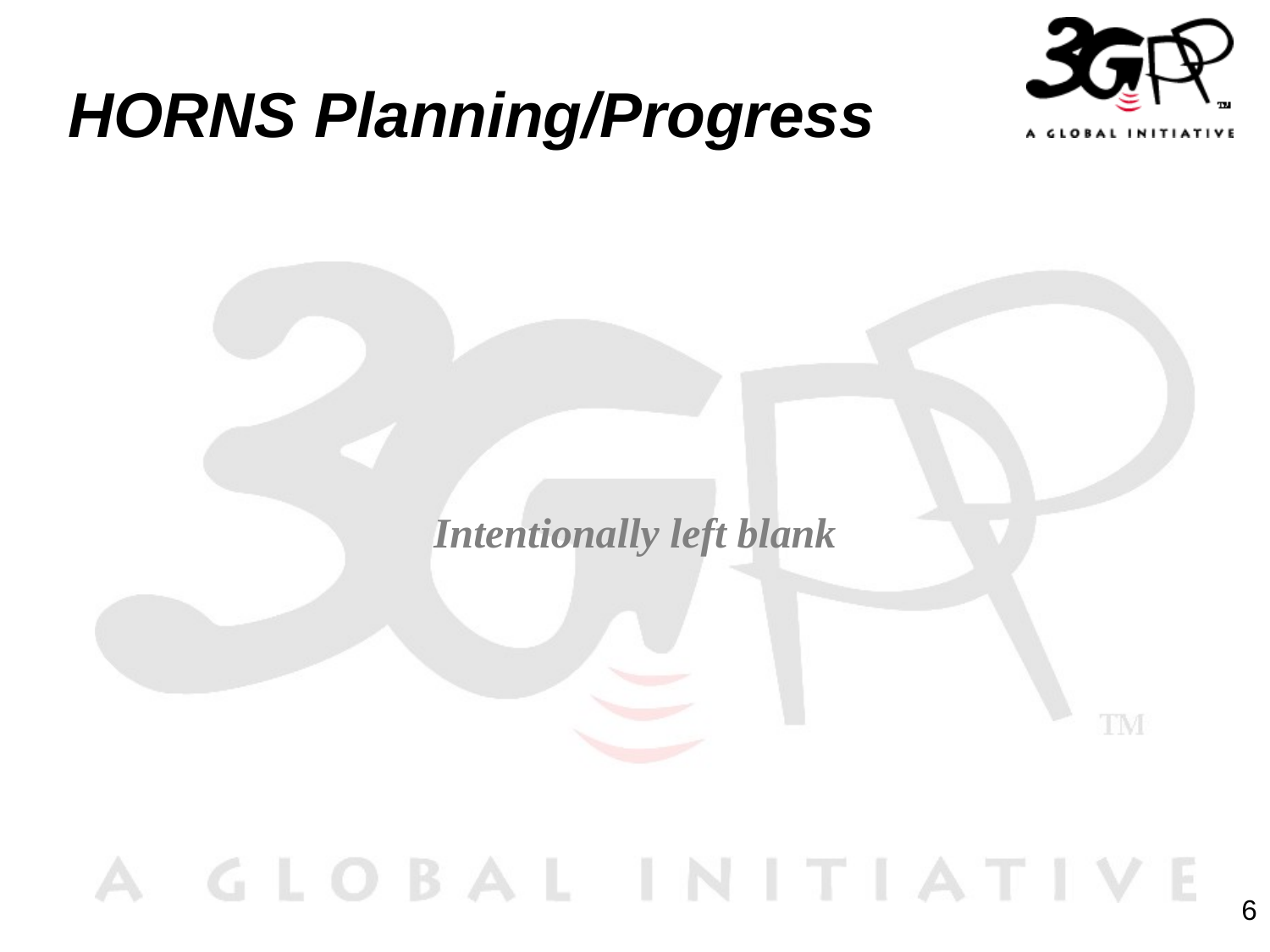

# HORNS Planning/Progress
Intentionally left blank
6